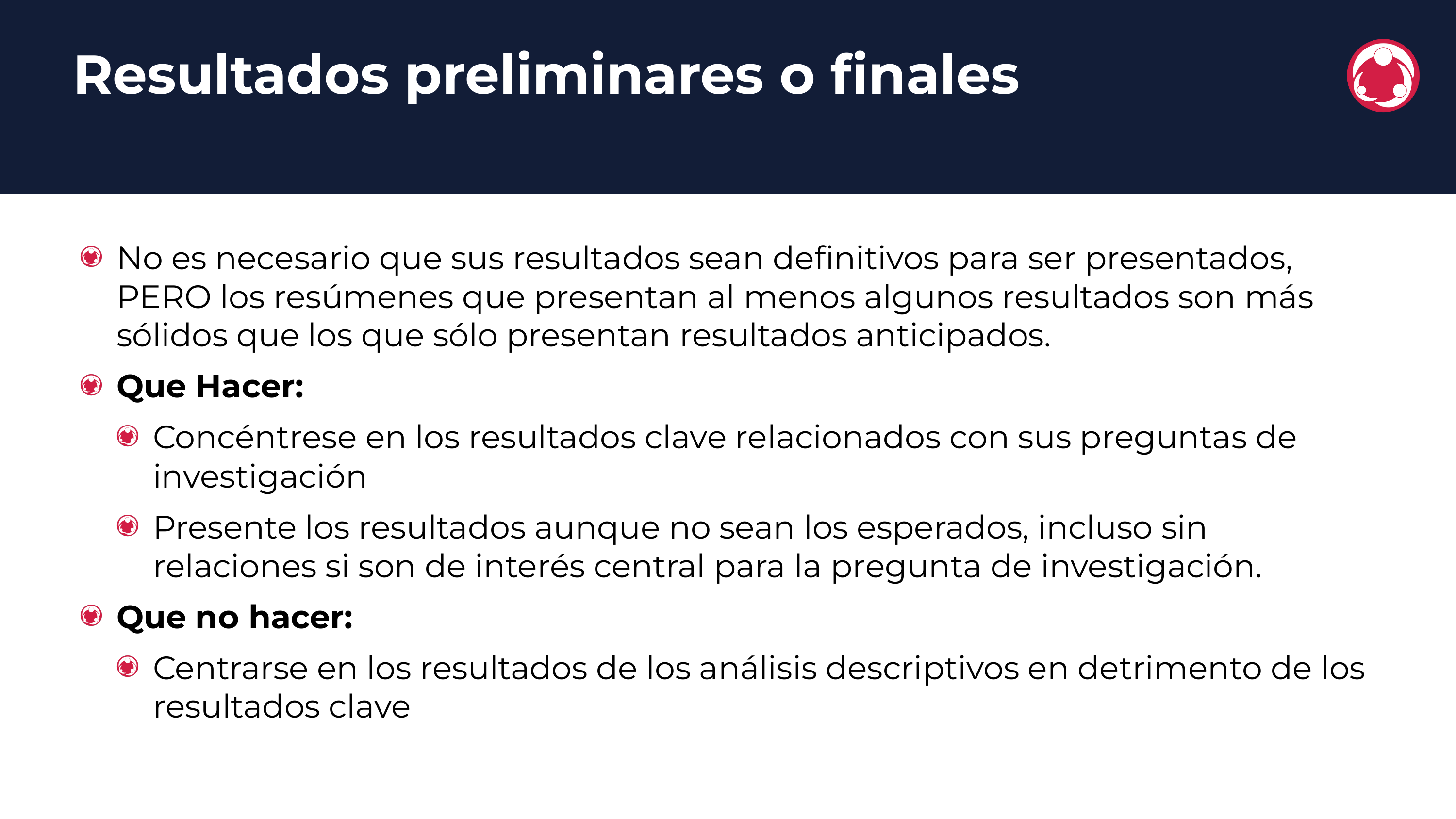

Resultados preliminares o finales

No es necesario que sus resultados sean definitivos para ser presentados, PERO los resúmenes que presentan al menos algunos resultados son más sólidos que los que sólo presentan resultados anticipados.
Que Hacer:
Concéntrese en los resultados clave relacionados con sus preguntas de investigación
Presente los resultados aunque no sean los esperados, incluso sin relaciones si son de interés central para la pregunta de investigación.
Que no hacer:
Centrarse en los resultados de los análisis descriptivos en detrimento de los resultados clave